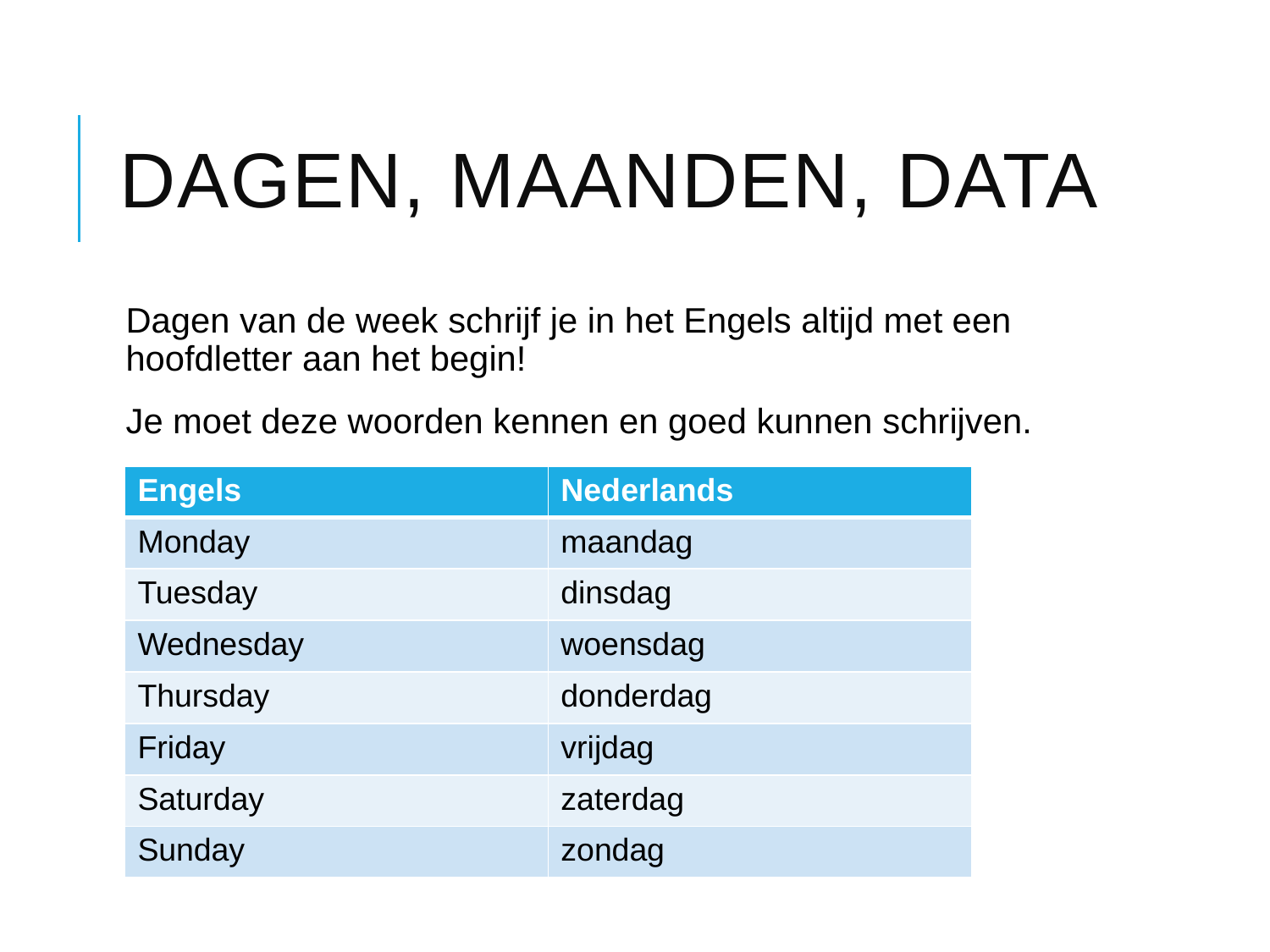

# Dagen, maanden, data
Dagen van de week schrijf je in het Engels altijd met een hoofdletter aan het begin!
Je moet deze woorden kennen en goed kunnen schrijven.
| Engels | Nederlands |
| --- | --- |
| Monday | maandag |
| Tuesday | dinsdag |
| Wednesday | woensdag |
| Thursday | donderdag |
| Friday | vrijdag |
| Saturday | zaterdag |
| Sunday | zondag |